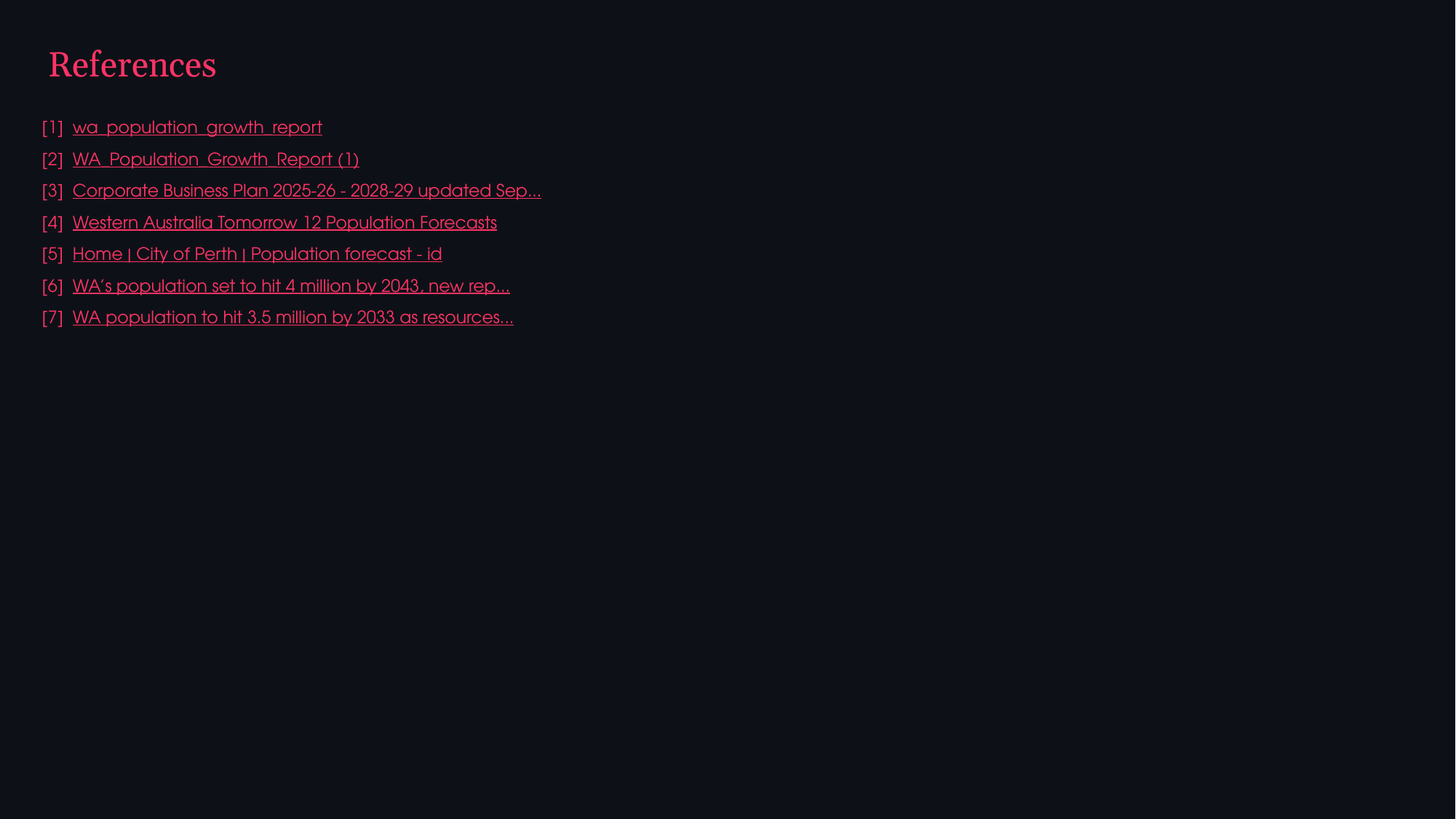

References
[1]  wa_population_growth_report
[2]  WA_Population_Growth_Report (1)
[3]  Corporate Business Plan 2025-26 - 2028-29 updated Sep...
[4]  Western Australia Tomorrow 12 Population Forecasts
[5]  Home | City of Perth | Population forecast - id
[6]  WA’s population set to hit 4 million by 2043, new rep...
[7]  WA population to hit 3.5 million by 2033 as resources...